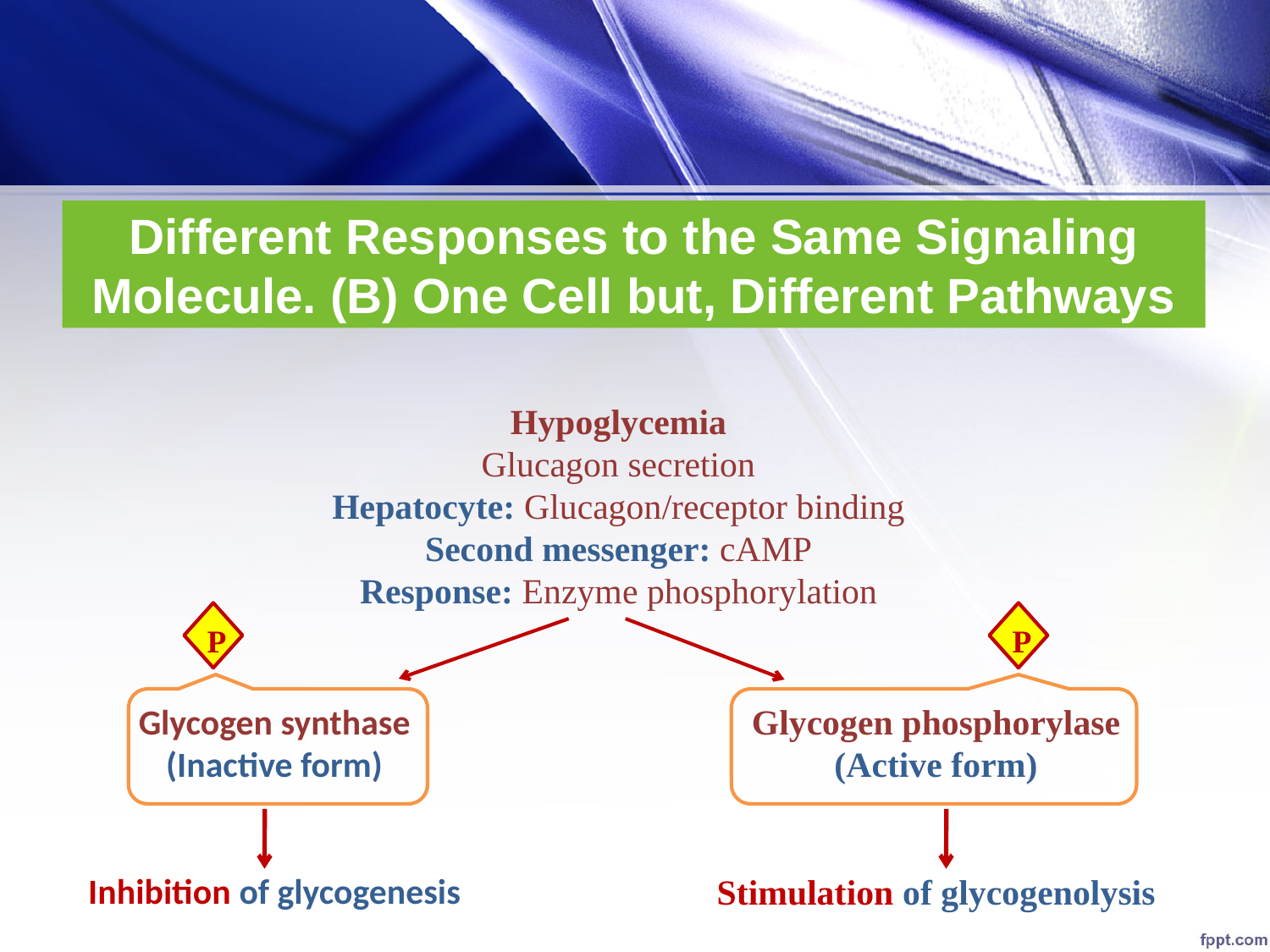

# Different Responses to the Same Signaling Molecule. (B) One Cell but, Different Pathways
Hypoglycemia
Glucagon secretion
Hepatocyte: Glucagon/receptor binding
Second messenger: cAMP
Response: Enzyme phosphorylation

P

Glycogen synthase
(Inactive form)

Inhibition of glycogenesis
Glycogen phosphorylase
(Active form)

Stimulation of glycogenolysis

P